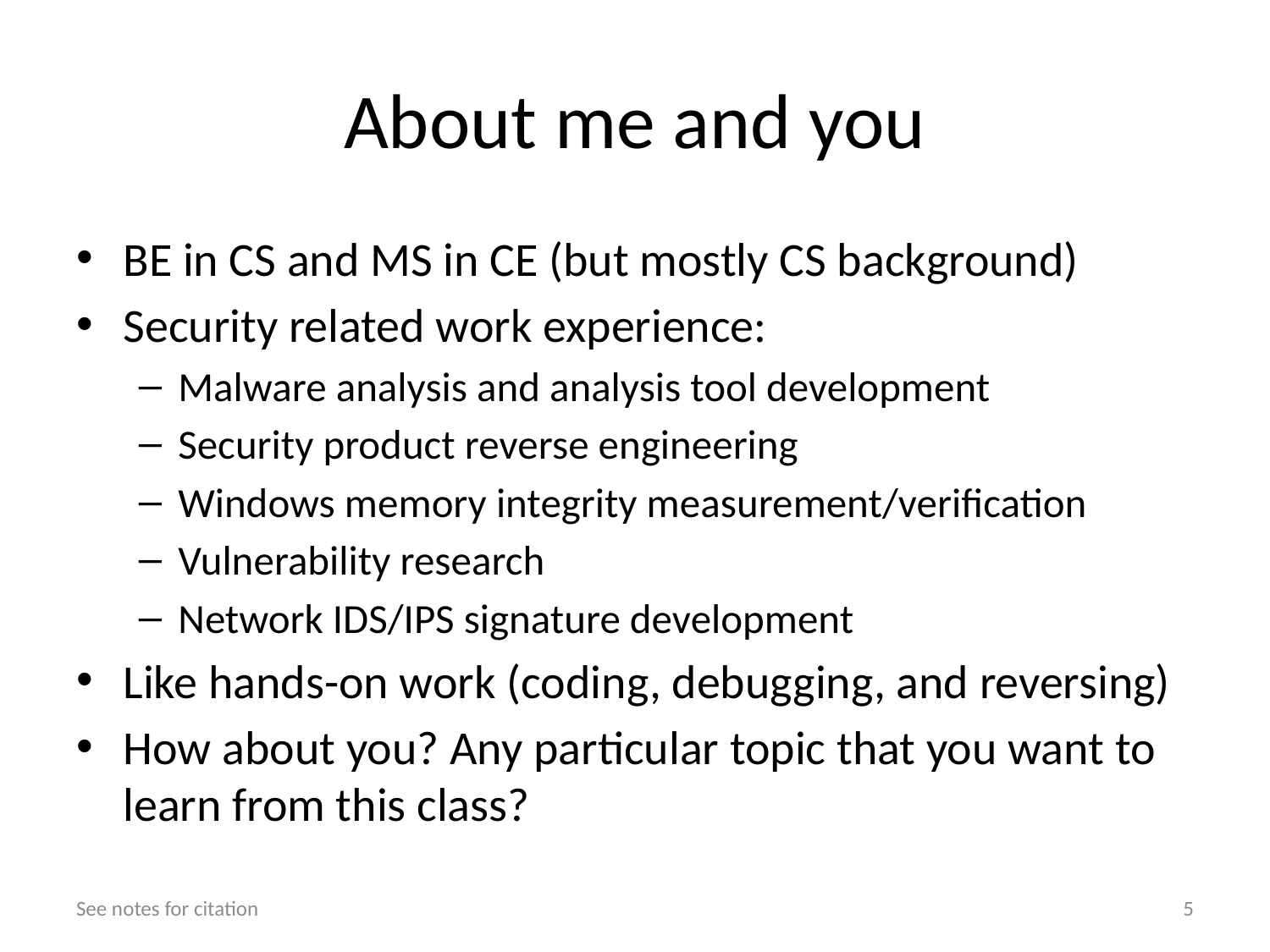

# About me and you
BE in CS and MS in CE (but mostly CS background)
Security related work experience:
Malware analysis and analysis tool development
Security product reverse engineering
Windows memory integrity measurement/verification
Vulnerability research
Network IDS/IPS signature development
Like hands-on work (coding, debugging, and reversing)
How about you? Any particular topic that you want to learn from this class?

See notes for citation
5